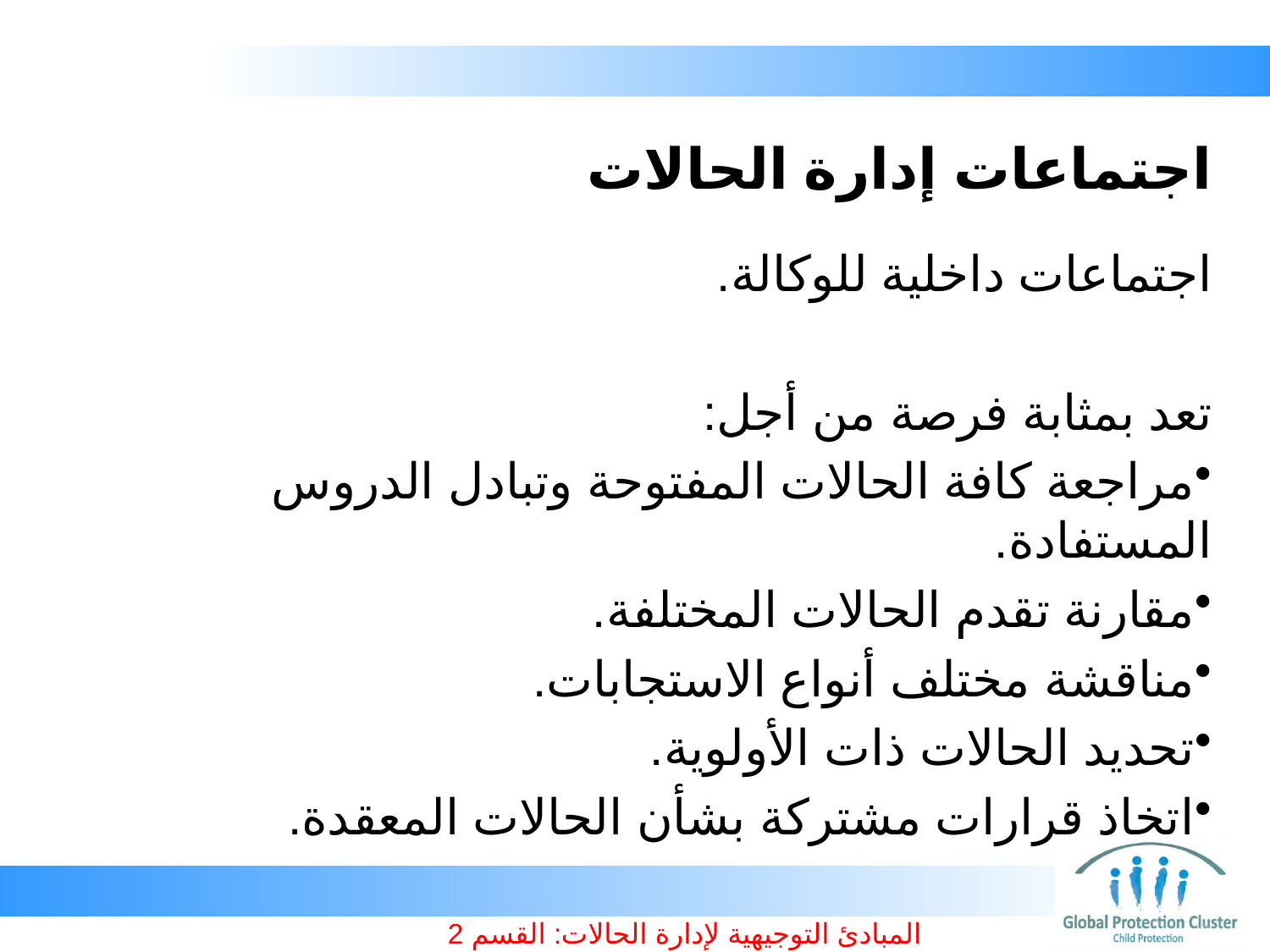

# اجتماعات إدارة الحالات
اجتماعات داخلية للوكالة.

تعد بمثابة فرصة من أجل:
مراجعة كافة الحالات المفتوحة وتبادل الدروس المستفادة.
مقارنة تقدم الحالات المختلفة.
مناقشة مختلف أنواع الاستجابات.
تحديد الحالات ذات الأولوية.
اتخاذ قرارات مشتركة بشأن الحالات المعقدة.

المبادئ التوجيهية لإدارة الحالات: القسم 2